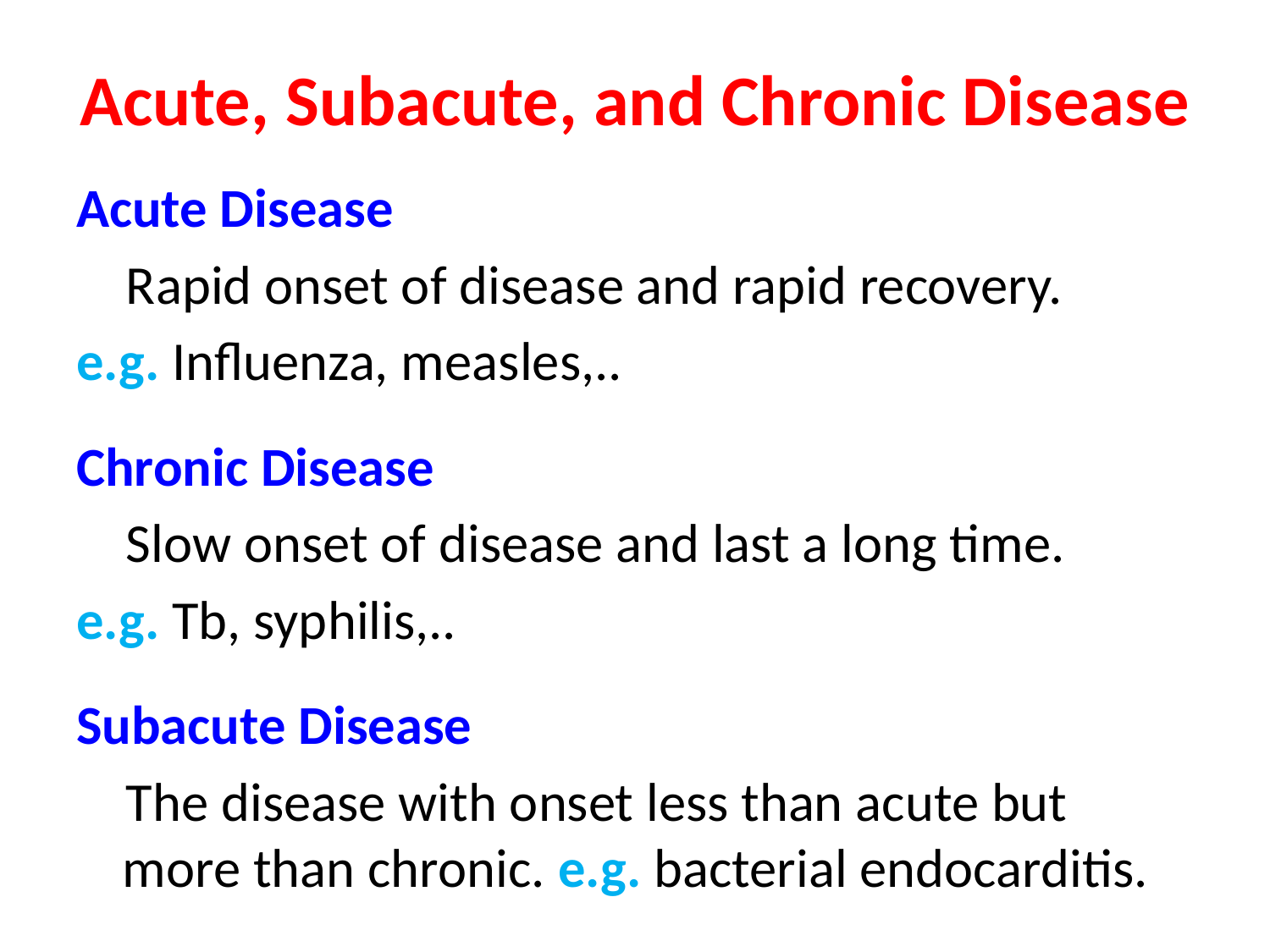

# Acute, Subacute, and Chronic Disease
Acute Disease
    Rapid onset of disease and rapid recovery.
e.g. Influenza, measles,..

Chronic Disease
    Slow onset of disease and last a long time.
e.g. Tb, syphilis,..

Subacute Disease
    The disease with onset less than acute but more than chronic. e.g. bacterial endocarditis.